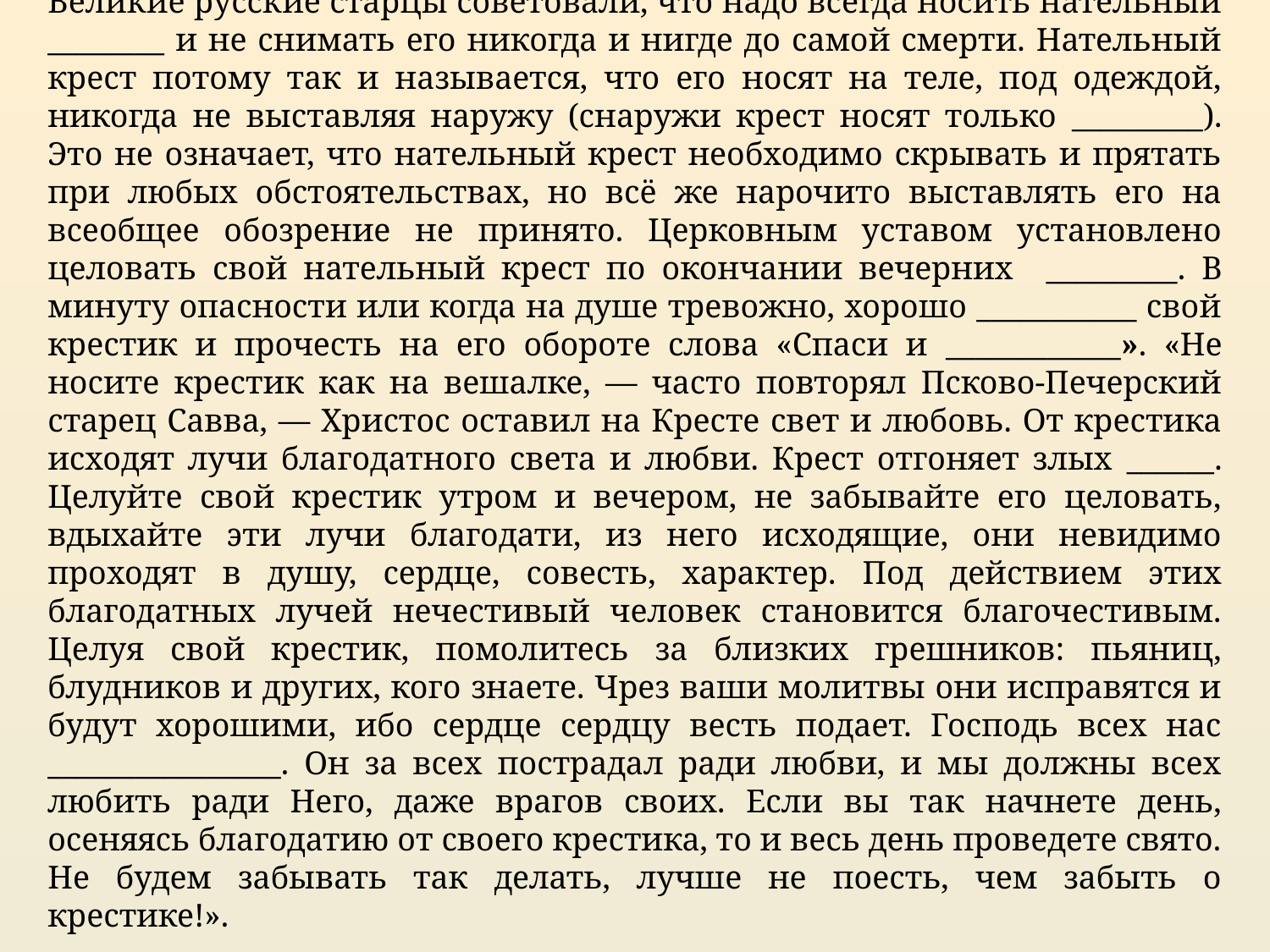

Великие русские старцы советовали, что надо всегда носить нательный ________ и не снимать его никогда и нигде до самой смерти. Нательный крест потому так и называется, что его носят на теле, под одеждой, никогда не выставляя наружу (снаружи крест носят только _________). Это не означает, что нательный крест необходимо скрывать и прятать при любых обстоятельствах, но всё же нарочито выставлять его на всеобщее обозрение не принято. Церковным уставом установлено целовать свой нательный крест по окончании вечерних  _________. В минуту опасности или когда на душе тревожно, хорошо ___________ свой крестик и прочесть на его обороте слова «Спаси и ____________». «Не носите крестик как на вешалке, — часто повторял Псково-Печерский старец Савва, — Христос оставил на Кресте свет и любовь. От крестика исходят лучи благодатного света и любви. Крест отгоняет злых ______. Целуйте свой крестик утром и вечером, не забывайте его целовать, вдыхайте эти лучи благодати, из него исходящие, они невидимо проходят в душу, сердце, совесть, характер. Под действием этих благодатных лучей нечестивый человек становится благочестивым. Целуя свой крестик, помолитесь за близких грешников: пьяниц, блудников и других, кого знаете. Чрез ваши молитвы они исправятся и будут хорошими, ибо сердце сердцу весть подает. Господь всех нас ________________. Он за всех пострадал ради любви, и мы должны всех любить ради Него, даже врагов своих. Если вы так начнете день, осеняясь благодатию от своего крестика, то и весь день проведете свято. Не будем забывать так делать, лучше не поесть, чем забыть о крестике!».